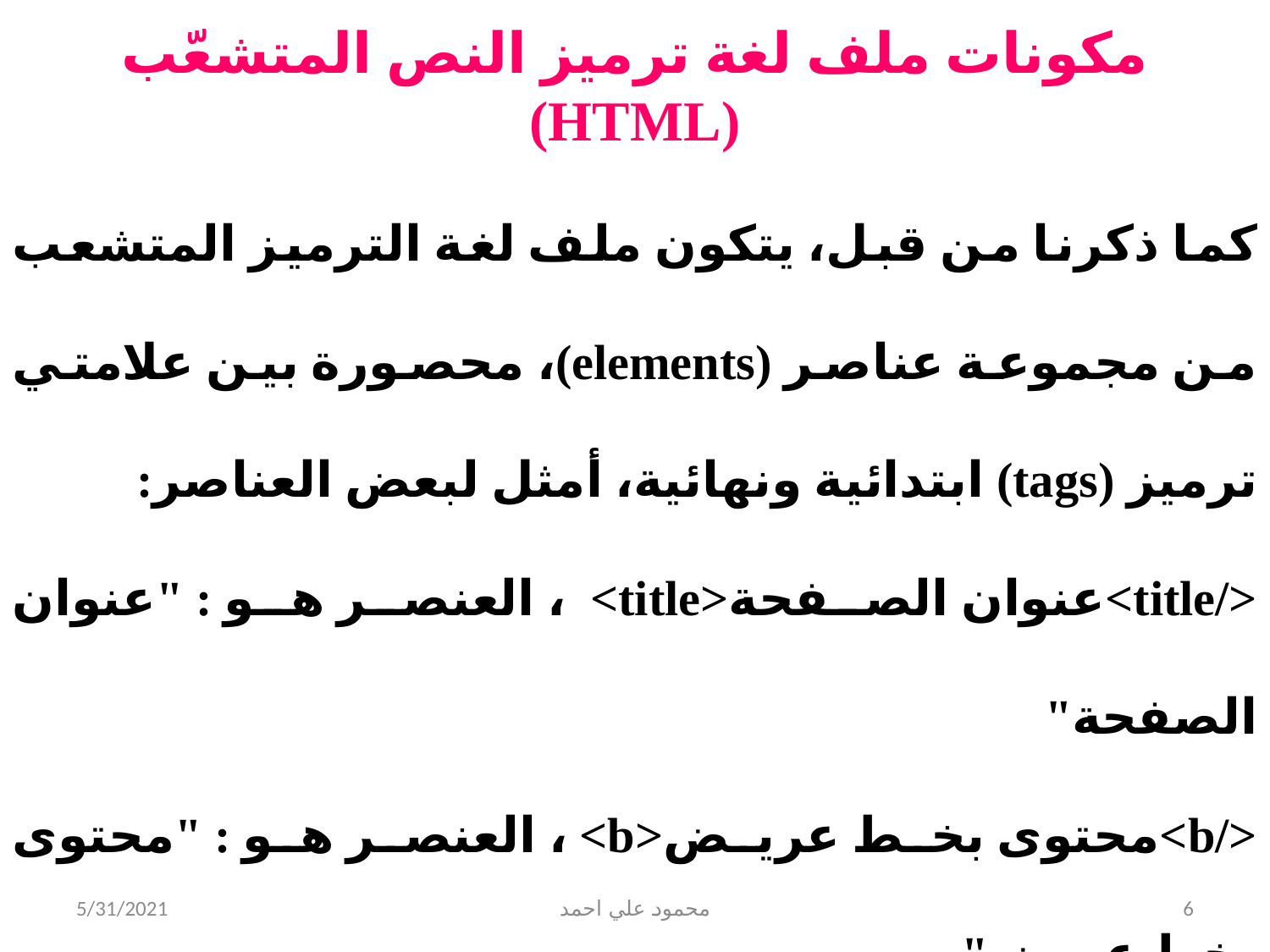

مكونات ملف لغة ترميز النص المتشعّب (HTML)
كما ذكرنا من قبل، يتكون ملف لغة الترميز المتشعب من مجموعة عناصر (elements)، محصورة بين علامتي ترميز (tags) ابتدائية ونهائية، أمثل لبعض العناصر:
</title>عنوان الصفحة<title>  ، العنصر هو : "عنوان الصفحة"
</b>محتوى بخط عريض<b> ، العنصر هو : "محتوى بخط عريض"
</h5>كلية النبلاء<h5> ، العنصر هو : " كلية النبلاء"

ملحوظة:
يمكن استخدام علامات الترميز بصورة متداخلة (nested)، وفي هذه الحالة يجب إنهاء علامة الترميز الداخلية قبل الترميز الخارجية كما يلي:
</html> <head> <title> elements</title></head></html>
5/31/2021
محمود علي احمد
6